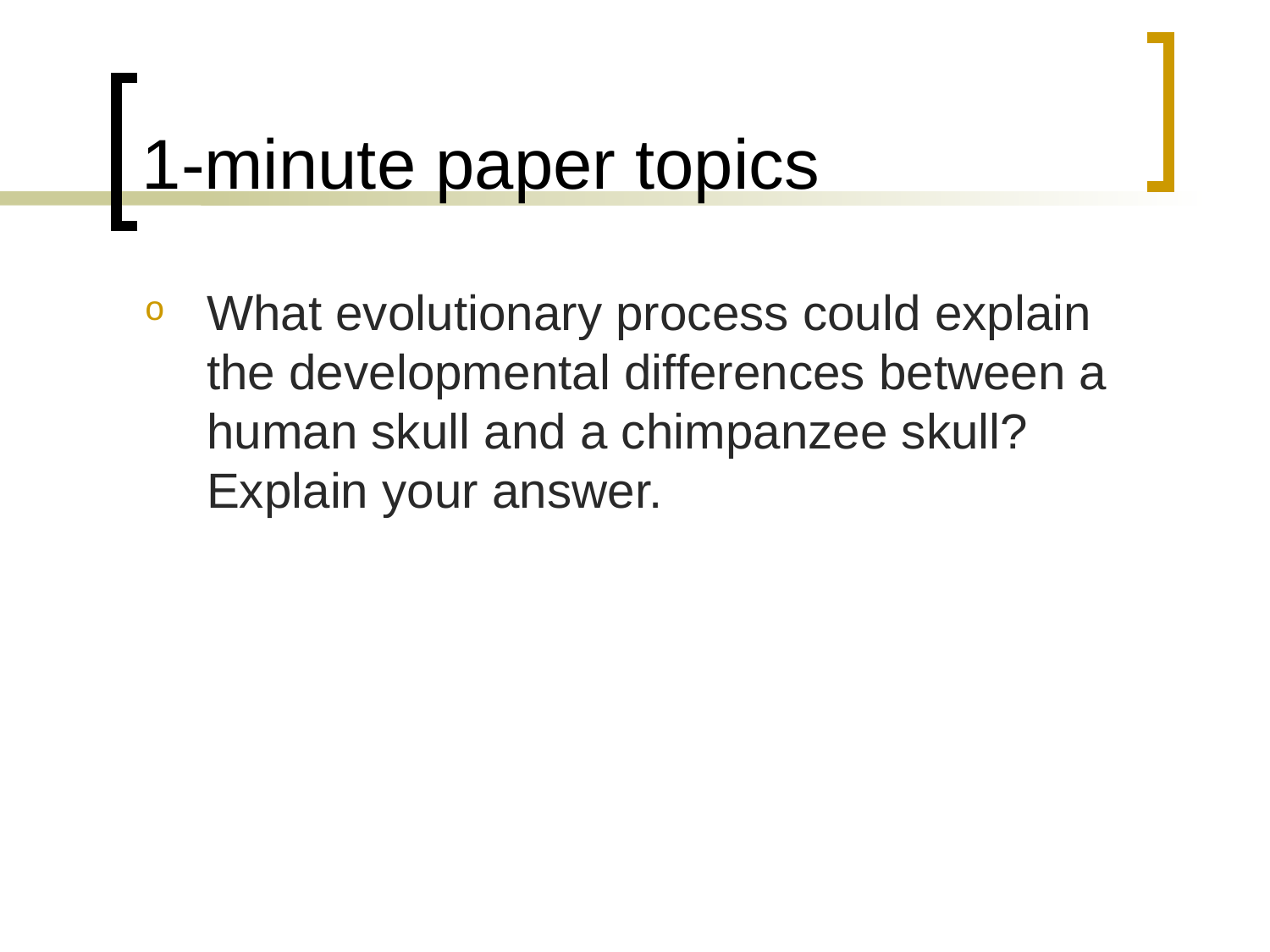

# 1-minute paper topics
What evolutionary process could explain the developmental differences between a human skull and a chimpanzee skull? Explain your answer.